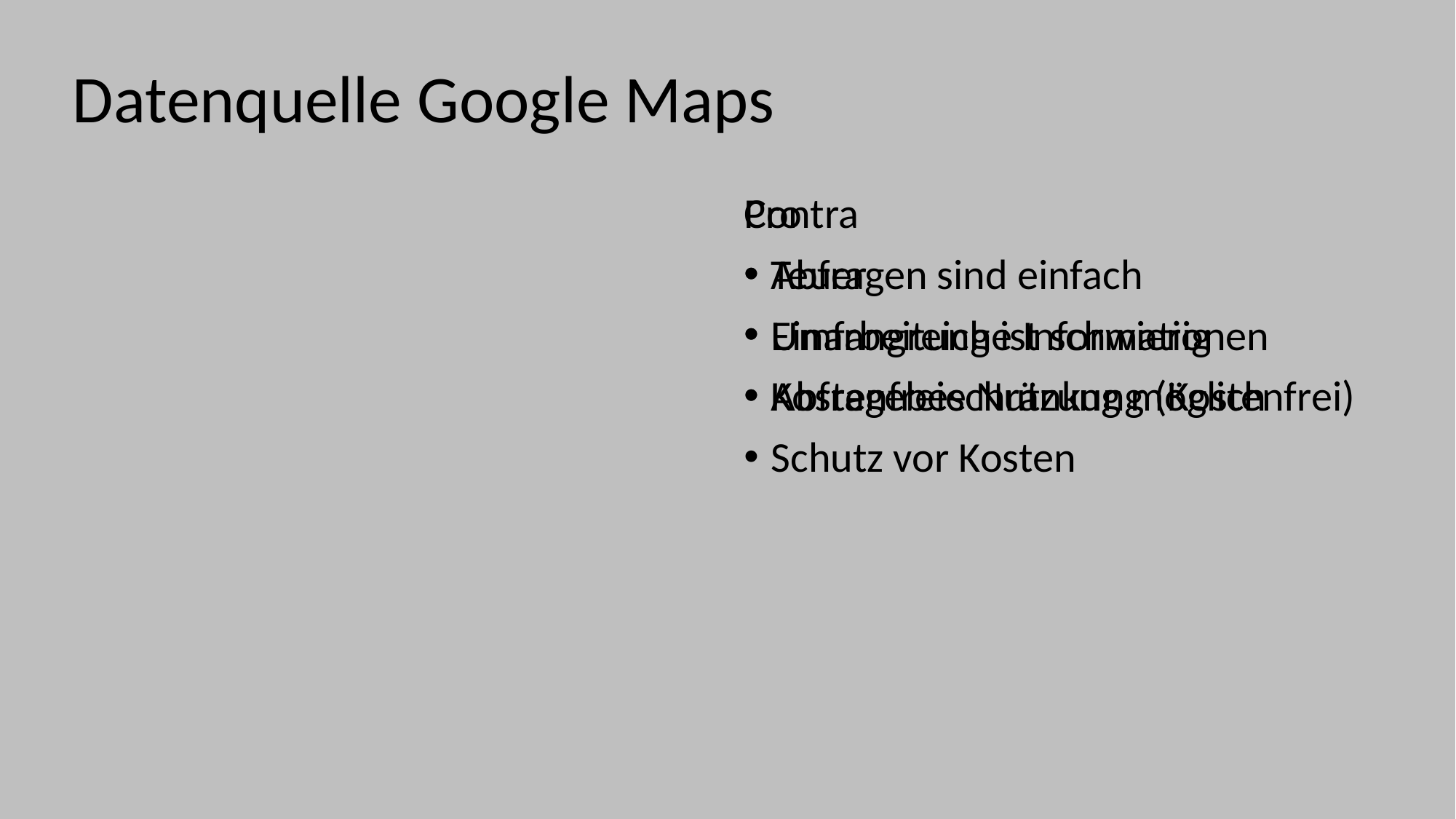

# Datenquelle Google Maps
Pro
Abfragen sind einfach
Umfangreiche Informationen
Kostenfreie Nutzung möglich
Schutz vor Kosten
Contra
Teuer
Einarbeitung ist schwierig
Abfragebeschränkung (Kostenfrei)